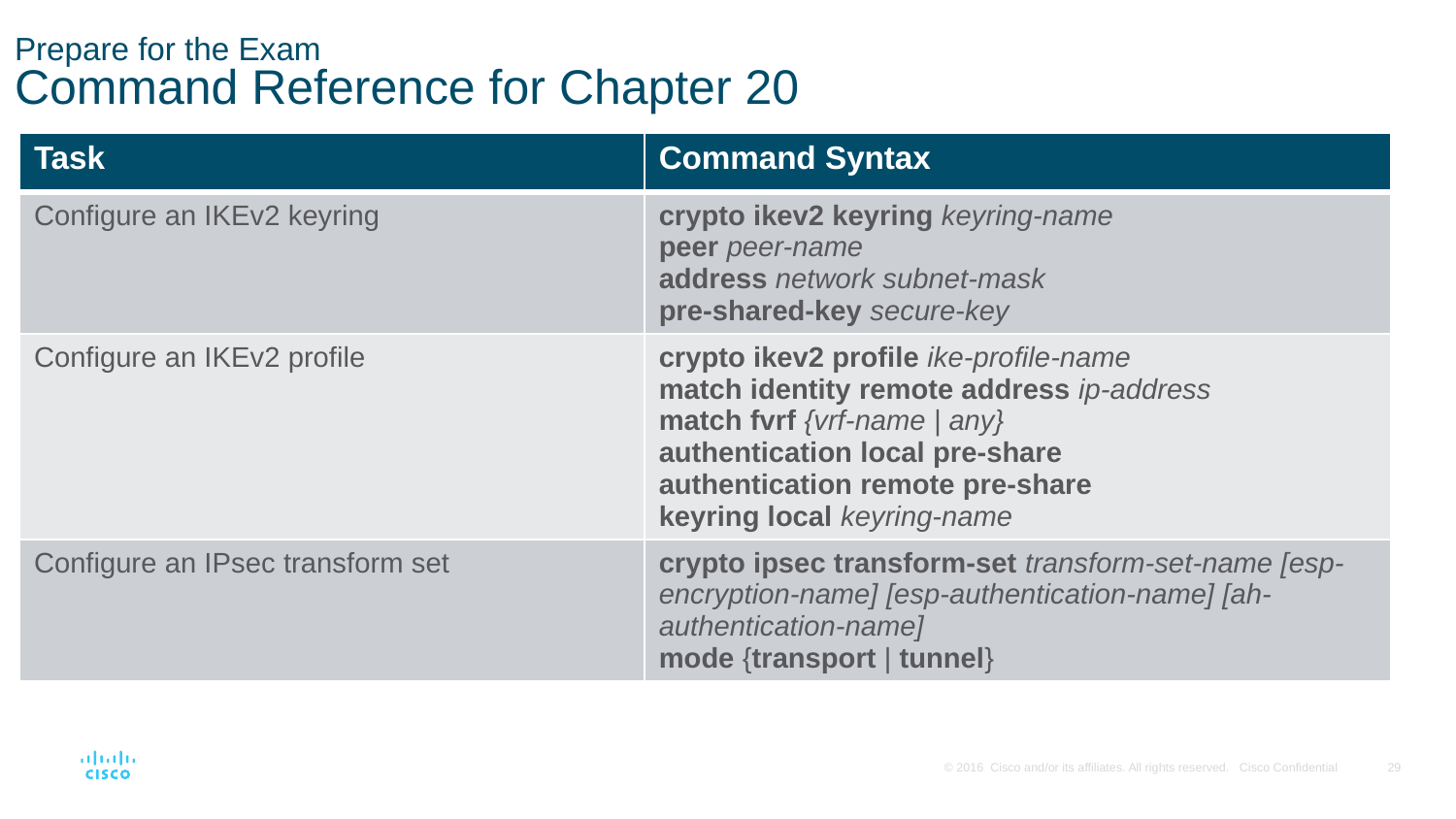

# Prepare for the Exam Command Reference for Chapter 20
| Task | Command Syntax |
| --- | --- |
| Configure an IKEv2 keyring | crypto ikev2 keyring keyring-name peer peer-name address network subnet-mask pre-shared-key secure-key |
| Configure an IKEv2 profile | crypto ikev2 profile ike-profile-name match identity remote address ip-address match fvrf {vrf-name | any} authentication local pre-share authentication remote pre-share keyring local keyring-name |
| Configure an IPsec transform set | crypto ipsec transform-set transform-set-name [esp-encryption-name] [esp-authentication-name] [ah-authentication-name] mode {transport | tunnel} |